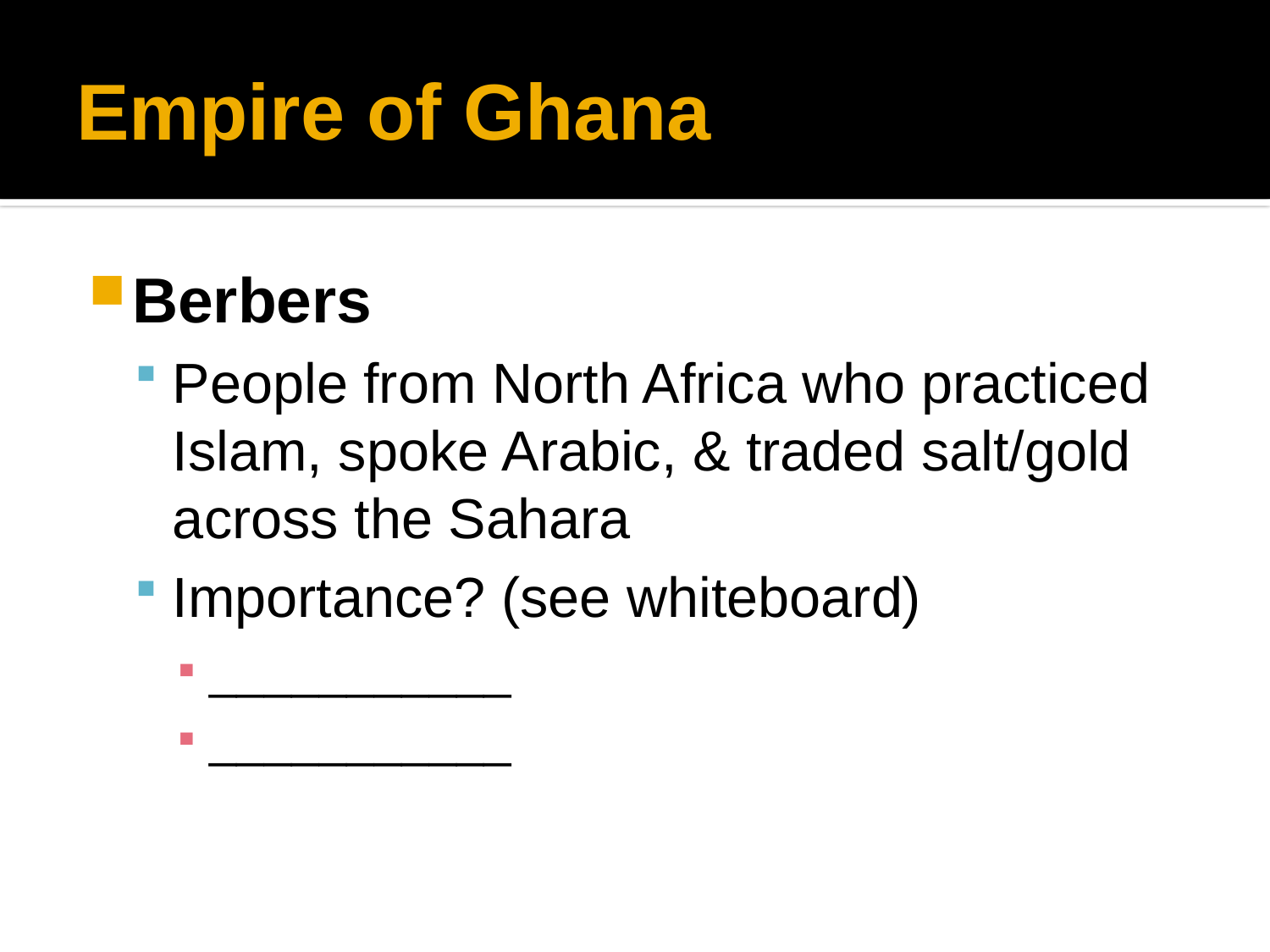

# Empire of Ghana
Berbers
People from North Africa who practiced Islam, spoke Arabic, & traded salt/gold across the Sahara
Importance? (see whiteboard)
___________
___________